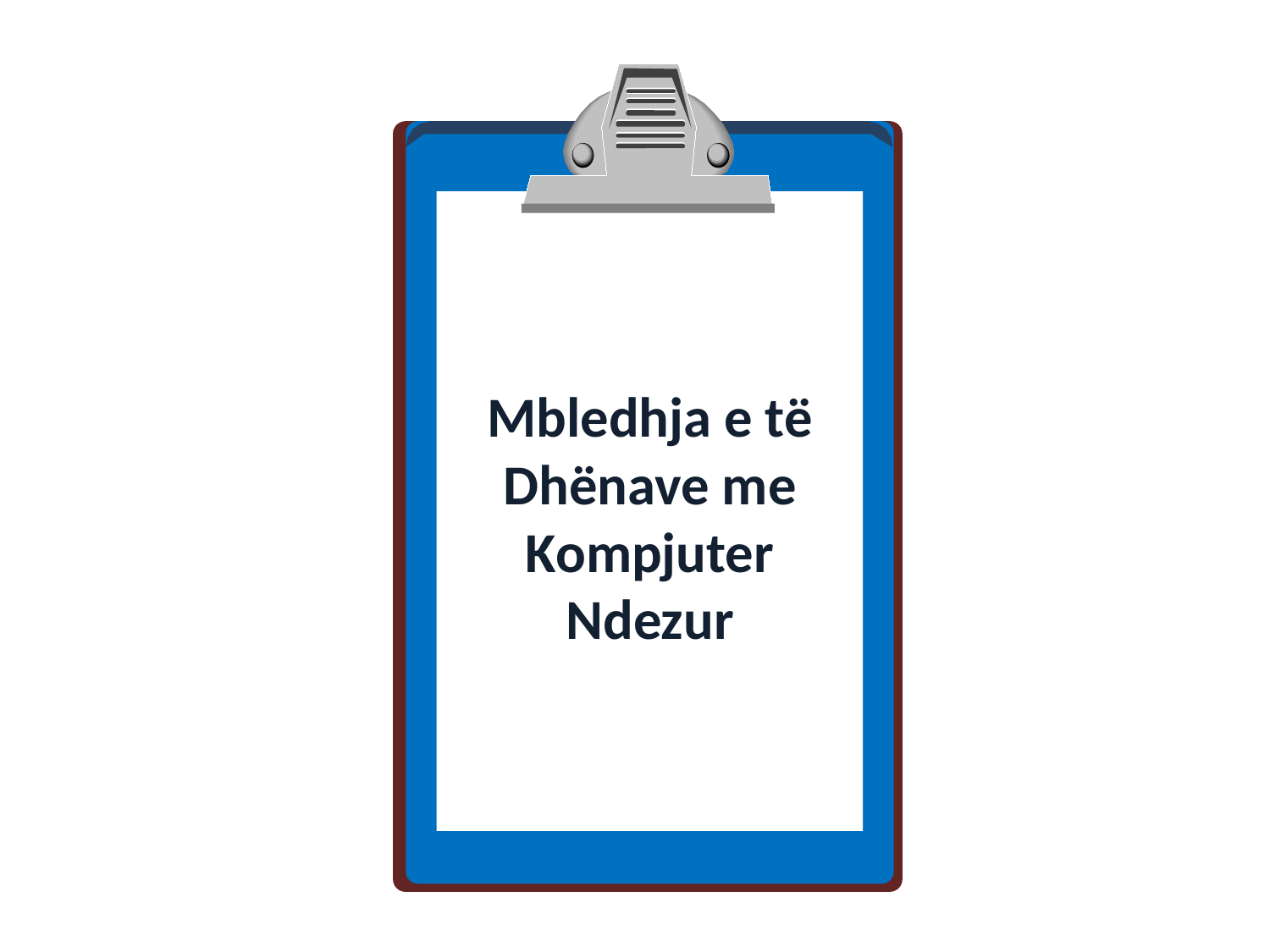

Mbledhja e të Dhënave me Kompjuter Ndezur